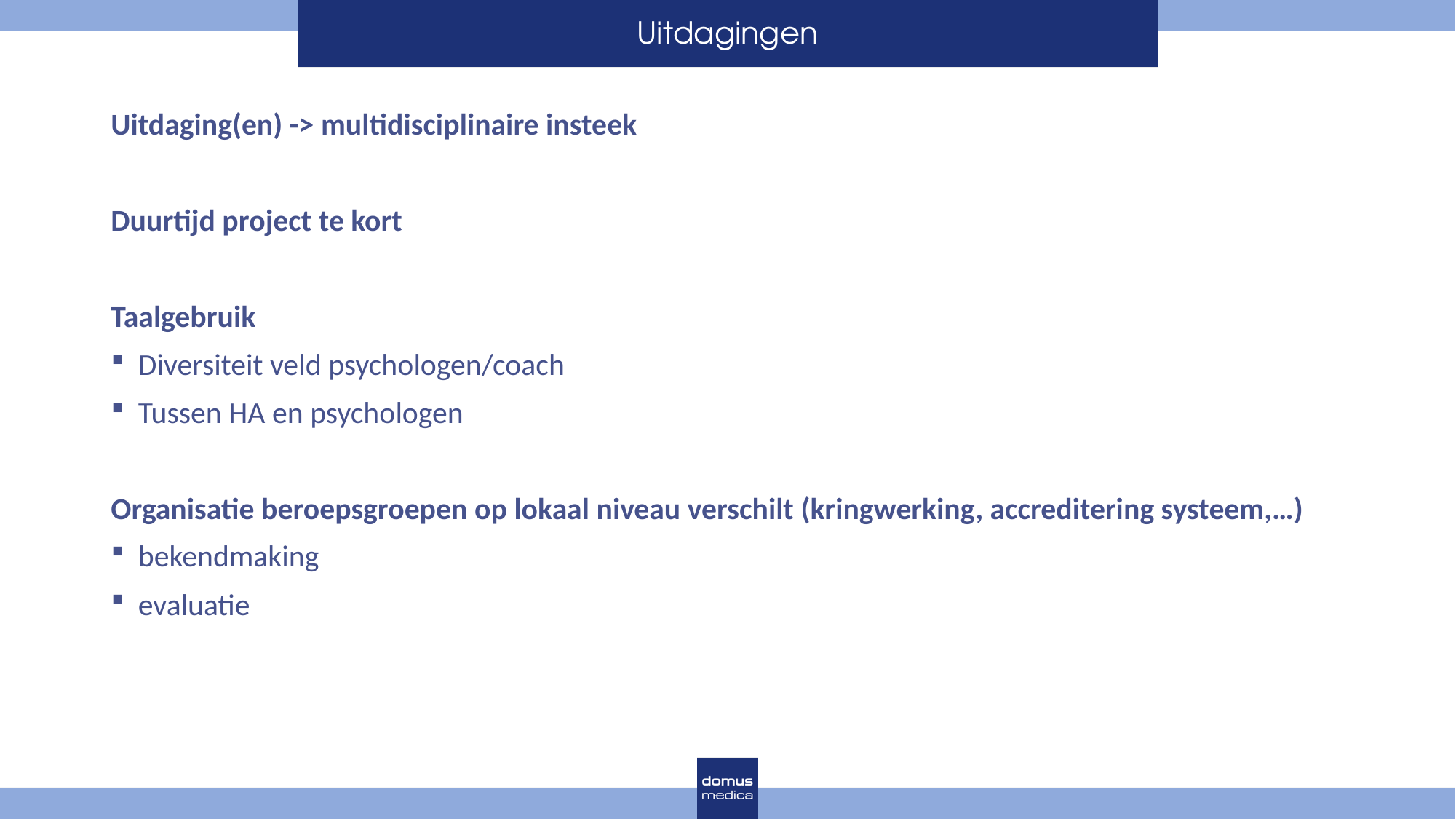

# Uitdagingen
Uitdaging(en) -> multidisciplinaire insteek

Duurtijd project te kort

Taalgebruik
Diversiteit veld psychologen/coach
Tussen HA en psychologen

Organisatie beroepsgroepen op lokaal niveau verschilt (kringwerking, accreditering systeem,…)
bekendmaking
evaluatie